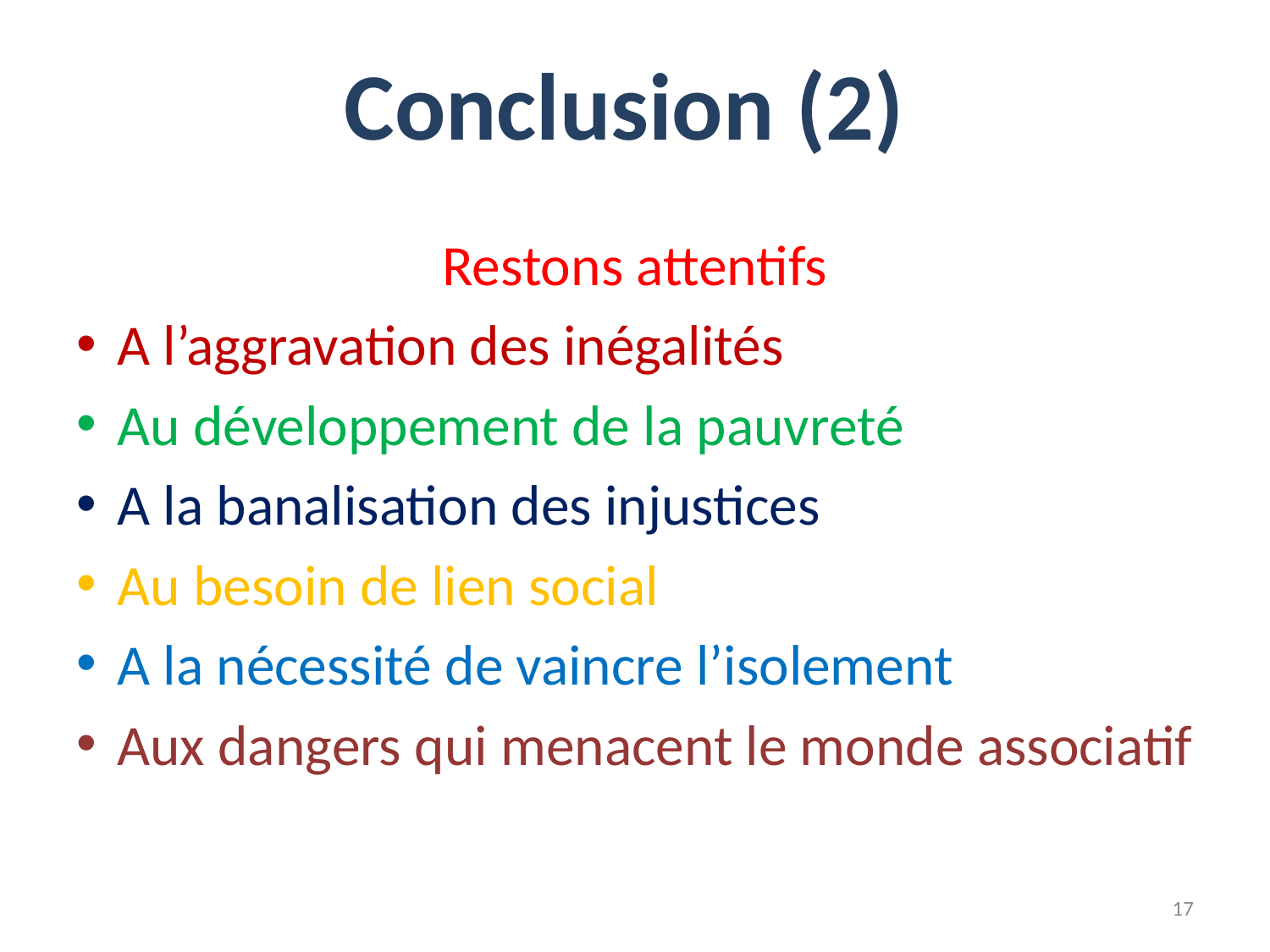

# Conclusion (2)
Restons attentifs
A l’aggravation des inégalités
Au développement de la pauvreté
A la banalisation des injustices
Au besoin de lien social
A la nécessité de vaincre l’isolement
Aux dangers qui menacent le monde associatif
17